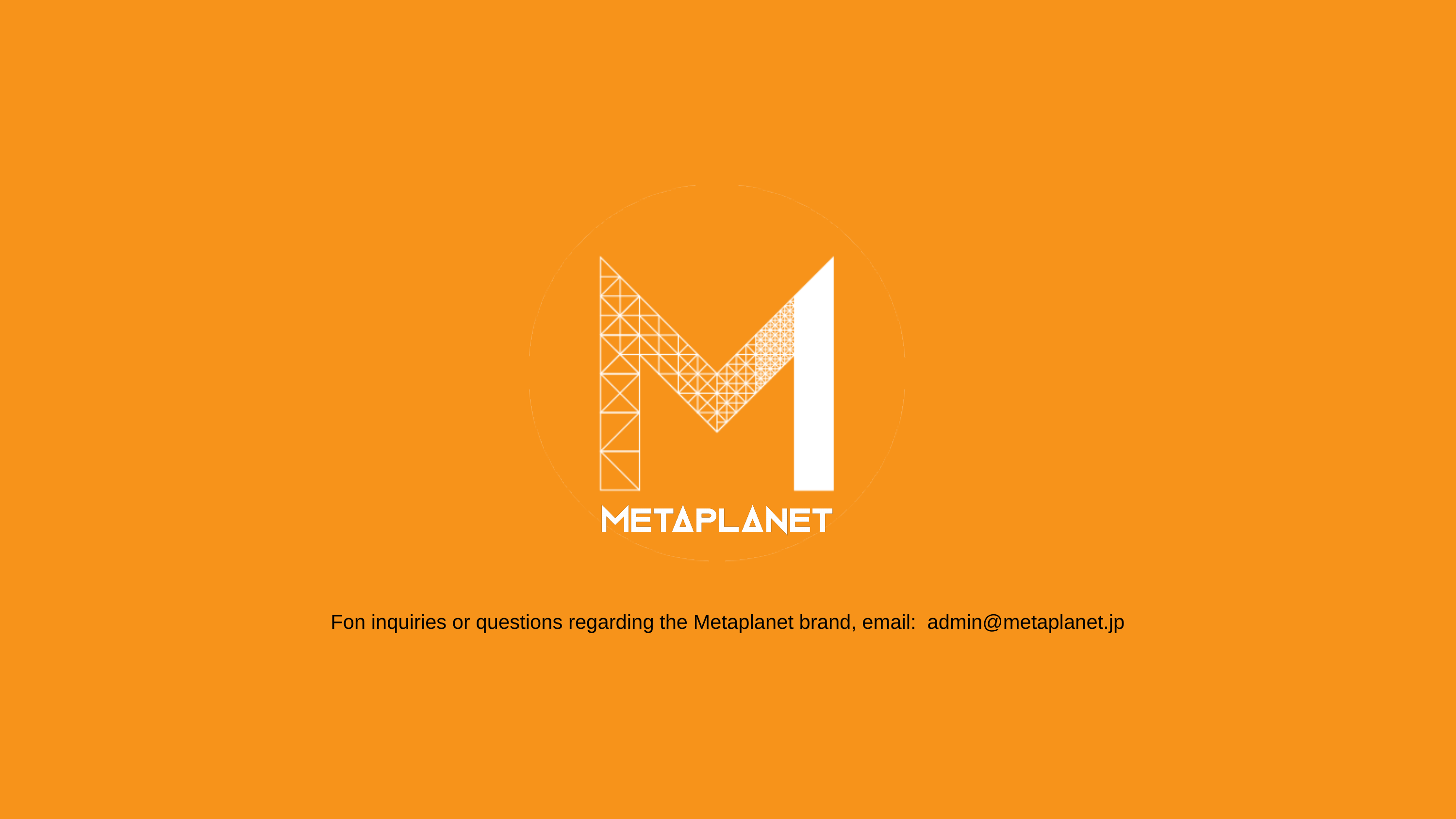

Fon inquiries or questions regarding the Metaplanet brand, email:  admin@metaplanet.jp